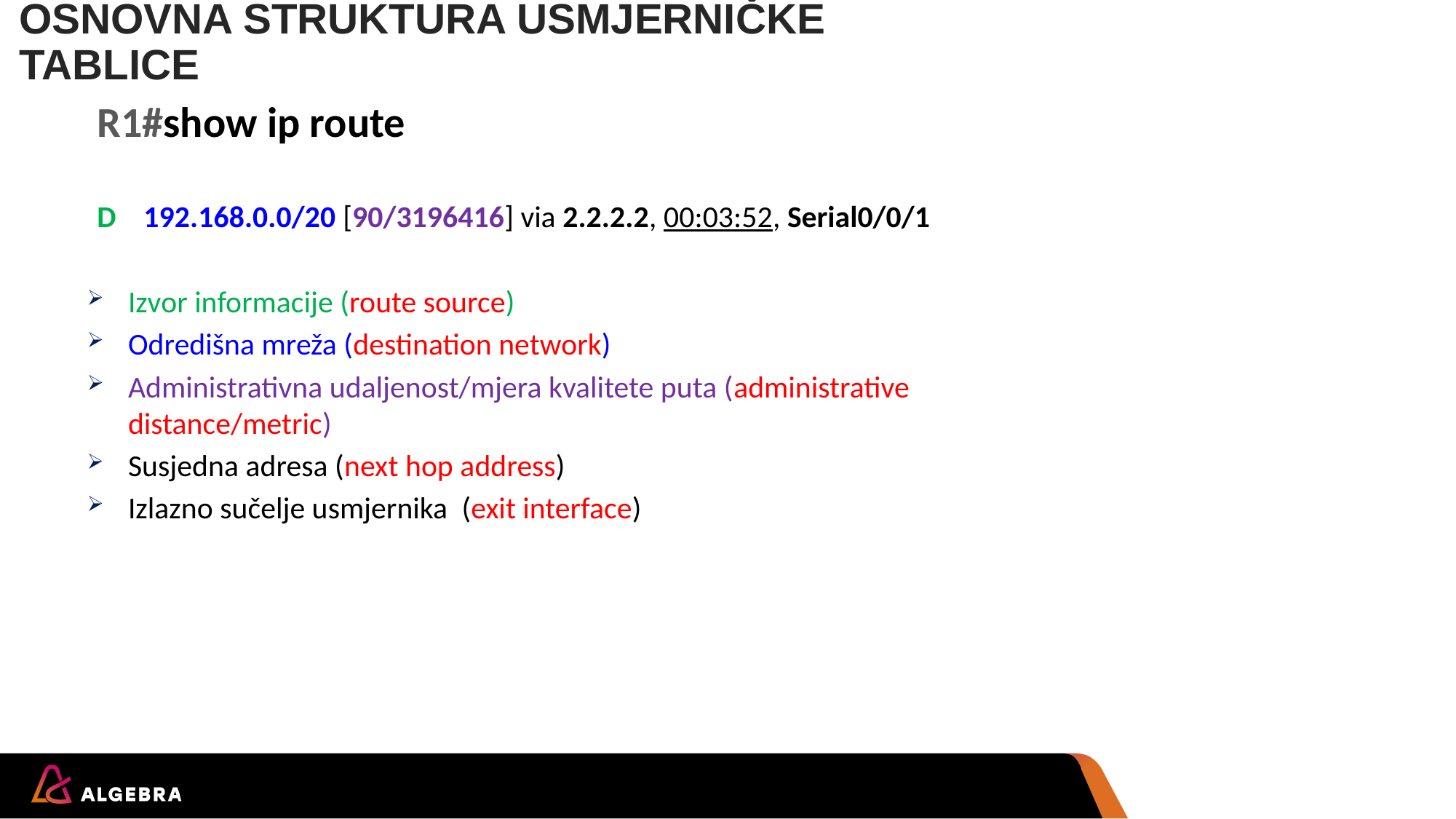

# OSNOVNA STRUKTURA USMJERNIČKE TABLICE
R1#show ip route
D    192.168.0.0/20 [90/3196416] via 2.2.2.2, 00:03:52, Serial0/0/1
Izvor informacije (route source)
Odredišna mreža (destination network)
Administrativna udaljenost/mjera kvalitete puta (administrative distance/metric)
Susjedna adresa (next hop address)
Izlazno sučelje usmjernika  (exit interface)